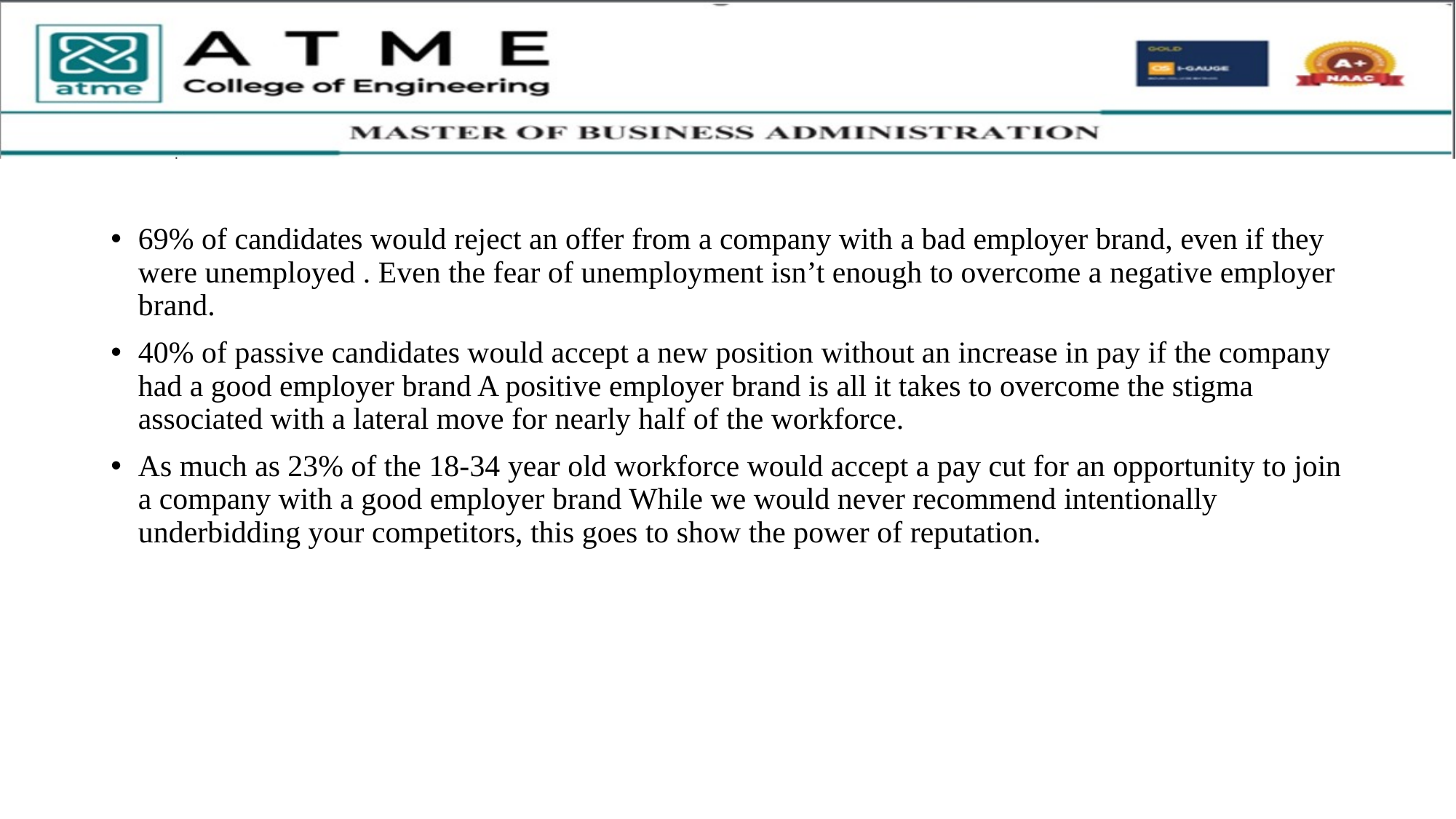

69% of candidates would reject an offer from a company with a bad employer brand, even if they were unemployed . Even the fear of unemployment isn’t enough to overcome a negative employer brand.
40% of passive candidates would accept a new position without an increase in pay if the company had a good employer brand A positive employer brand is all it takes to overcome the stigma associated with a lateral move for nearly half of the workforce.
As much as 23% of the 18-34 year old workforce would accept a pay cut for an opportunity to join a company with a good employer brand While we would never recommend intentionally underbidding your competitors, this goes to show the power of reputation.